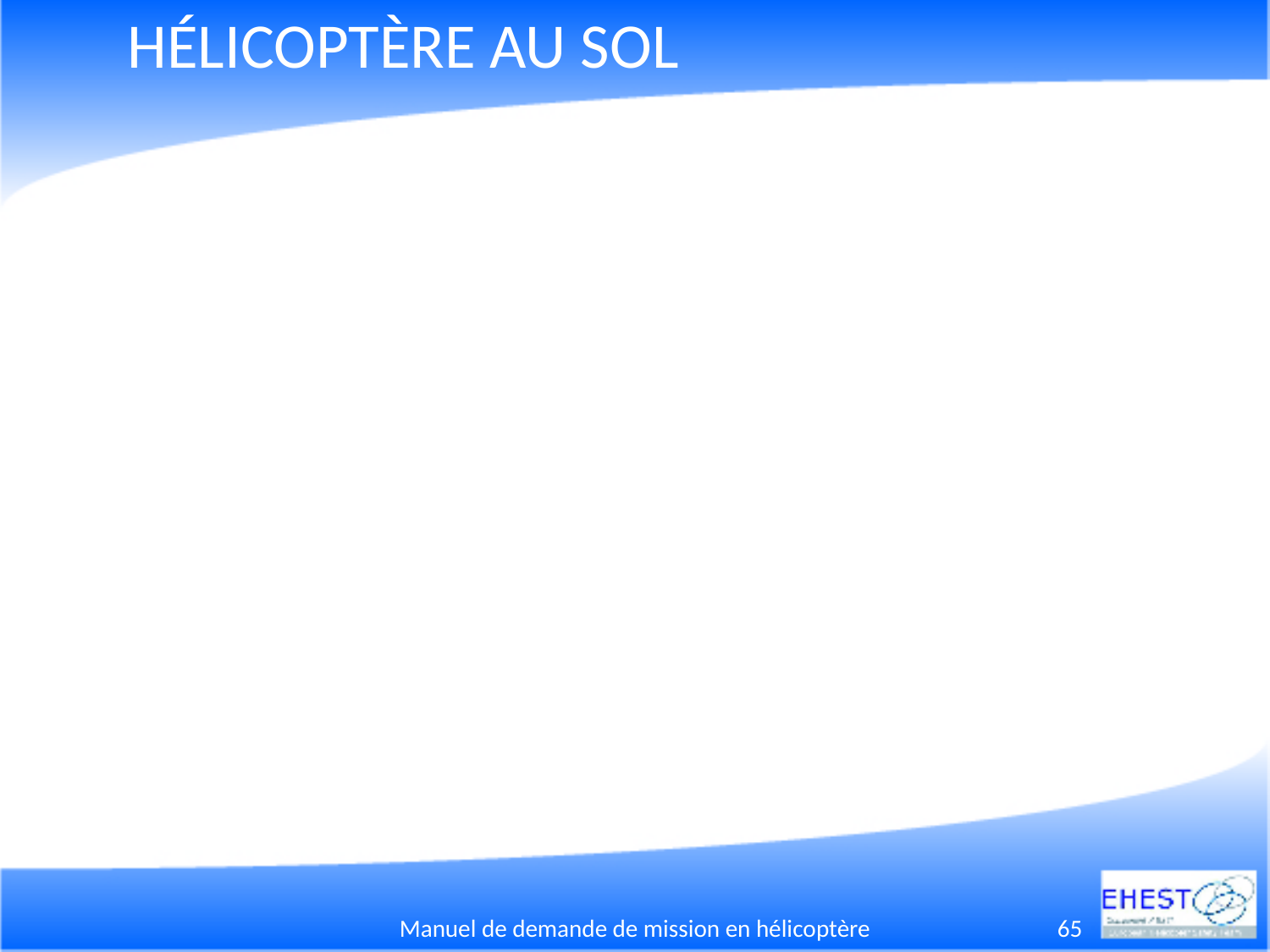

# HÉLICOPTÈRE AU SOL

Manuel de demande de mission en hélicoptère
65